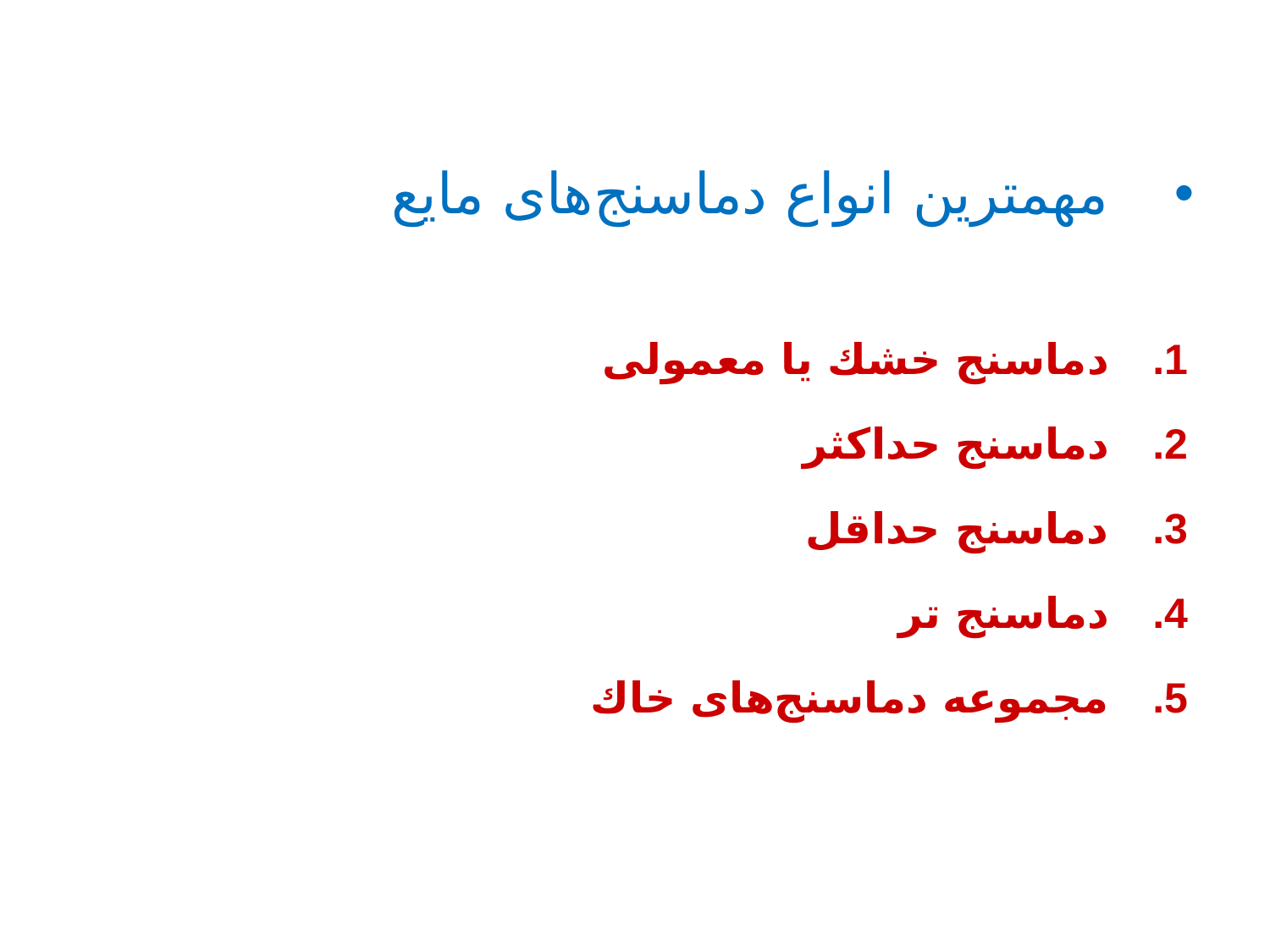

مهمترین انواع دماسنج‌های مایع

دماسنج خشك یا معمولی
دماسنج حداكثر
دماسنج حداقل
دماسنج تر
مجموعه دماسنج‌های خاك